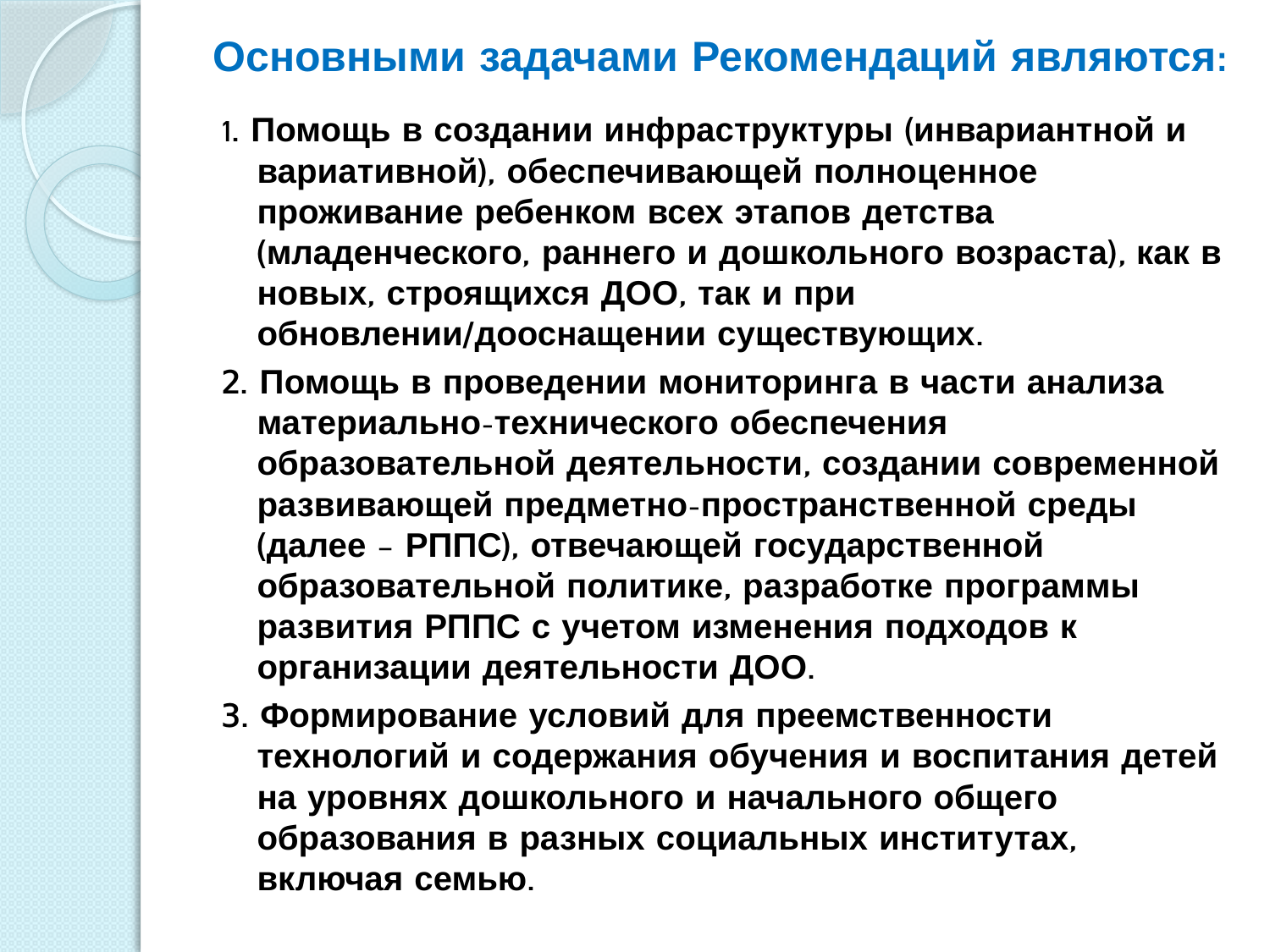

# Основными задачами Рекомендаций являются:

1. Помощь в создании инфраструктуры (инвариантной и вариативной), обеспечивающей полноценное проживание ребенком всех этапов детства (младенческого, раннего и дошкольного возраста), как в новых, строящихся ДОО, так и при обновлении/дооснащении существующих.
2. Помощь в проведении мониторинга в части анализа материально-технического обеспечения образовательной деятельности, создании современной развивающей предметно-пространственной среды (далее – РППС), отвечающей государственной образовательной политике, разработке программы развития РППС с учетом изменения подходов к организации деятельности ДОО.
3. Формирование условий для преемственности технологий и содержания обучения и воспитания детей на уровнях дошкольного и начального общего образования в разных социальных институтах, включая семью.